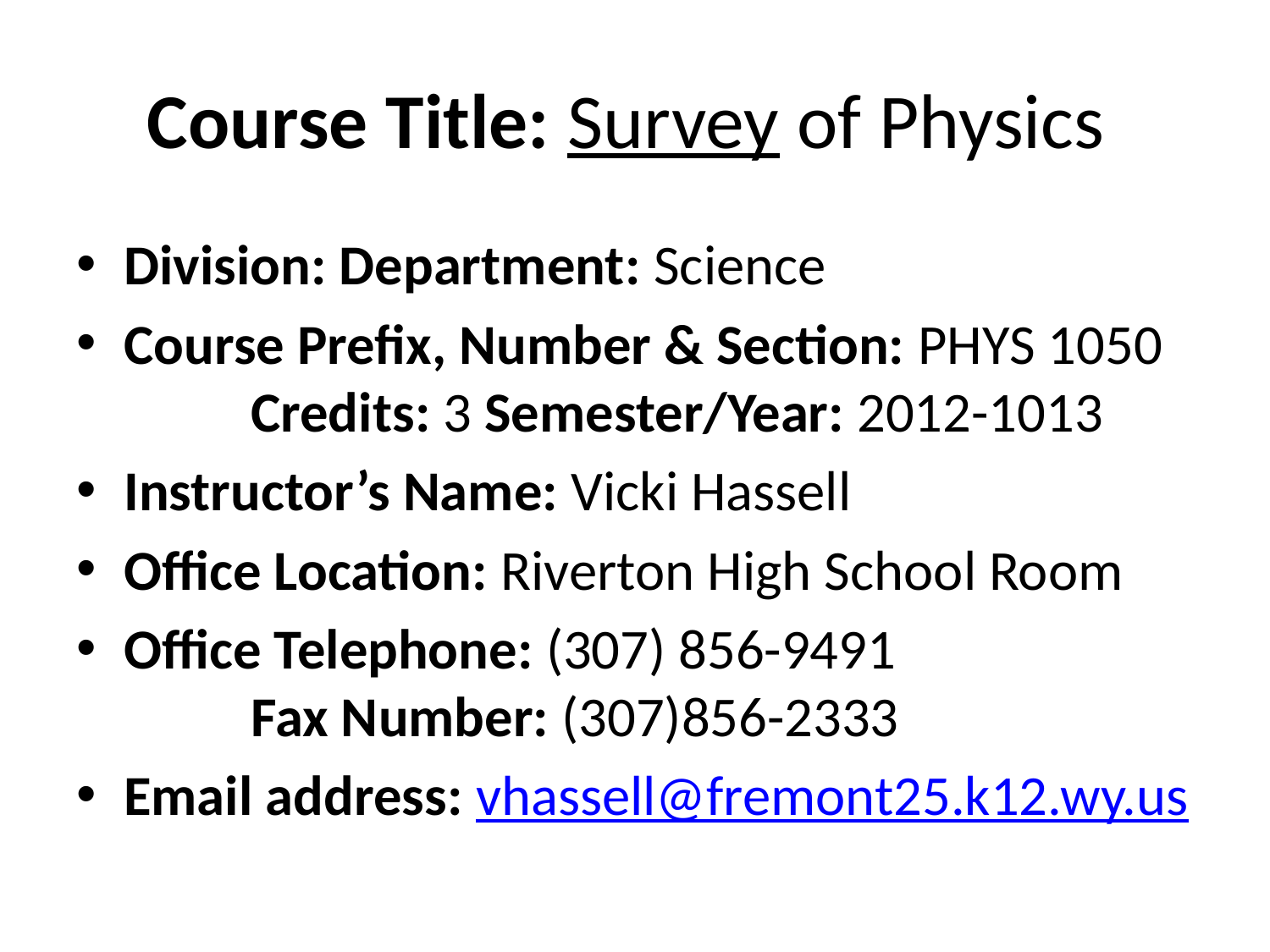

# Course Title: Survey of Physics
Division: Department: Science
Course Prefix, Number & Section: PHYS 1050 	Credits: 3 Semester/Year: 2012-1013
Instructor’s Name: Vicki Hassell
Office Location: Riverton High School Room
Office Telephone: (307) 856-9491 			Fax Number: (307)856-2333
Email address: vhassell@fremont25.k12.wy.us